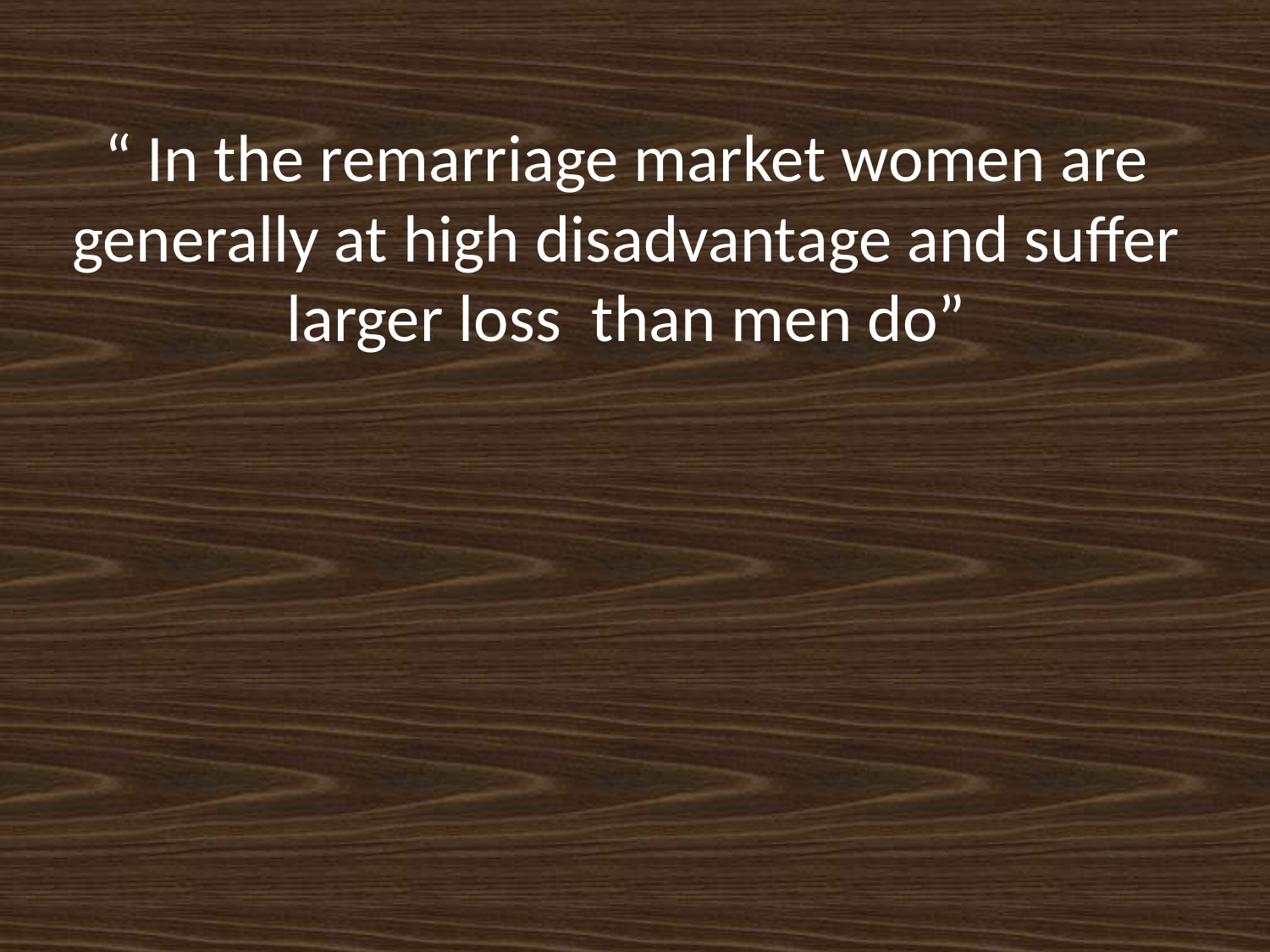

# “ In the remarriage market women are generally at high disadvantage and suffer larger loss  than men do”